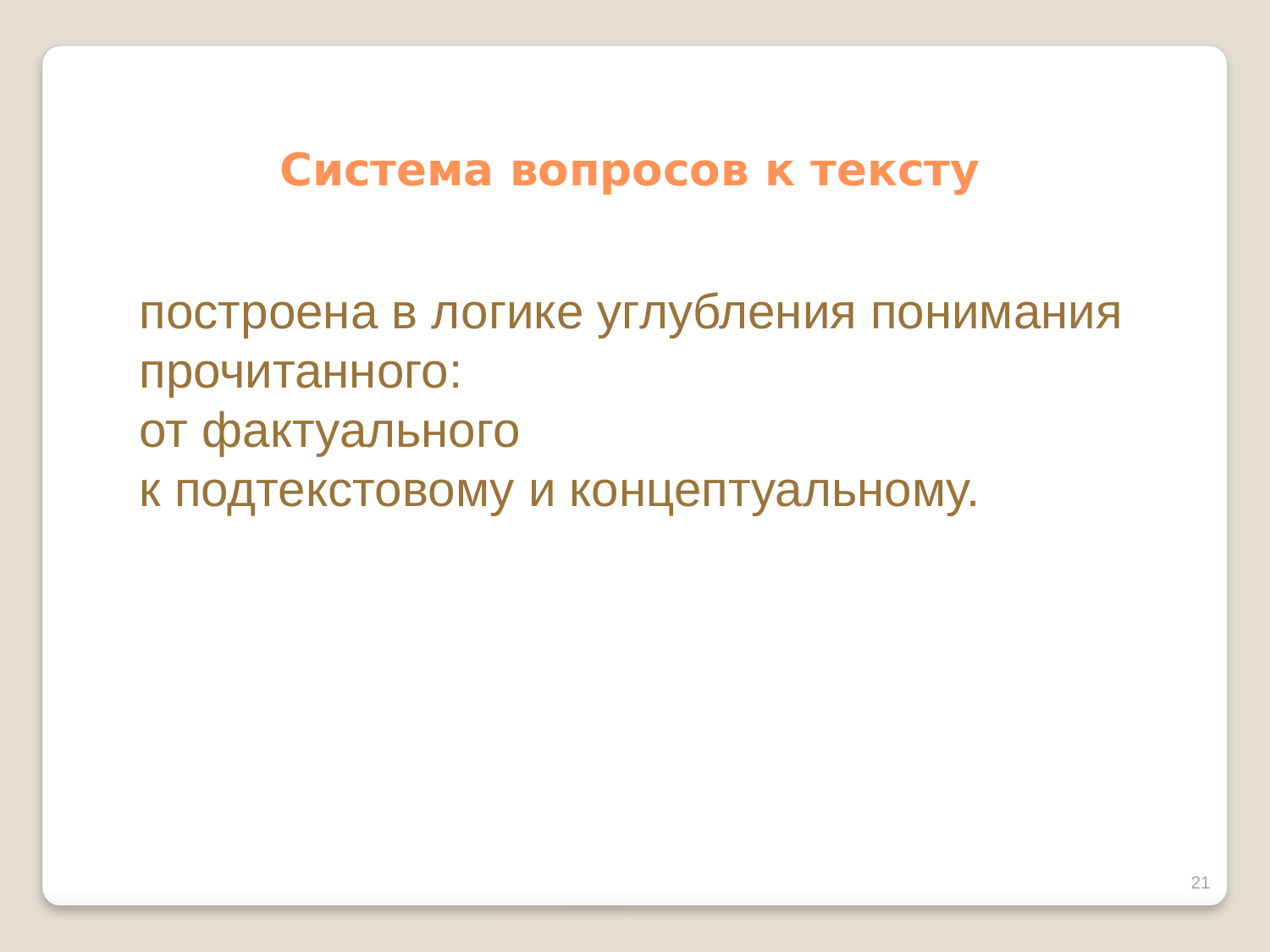

Система вопросов к тексту

построена в логике углубления понимания прочитанного:
от фактуального
к подтекстовому и концептуальному.

21